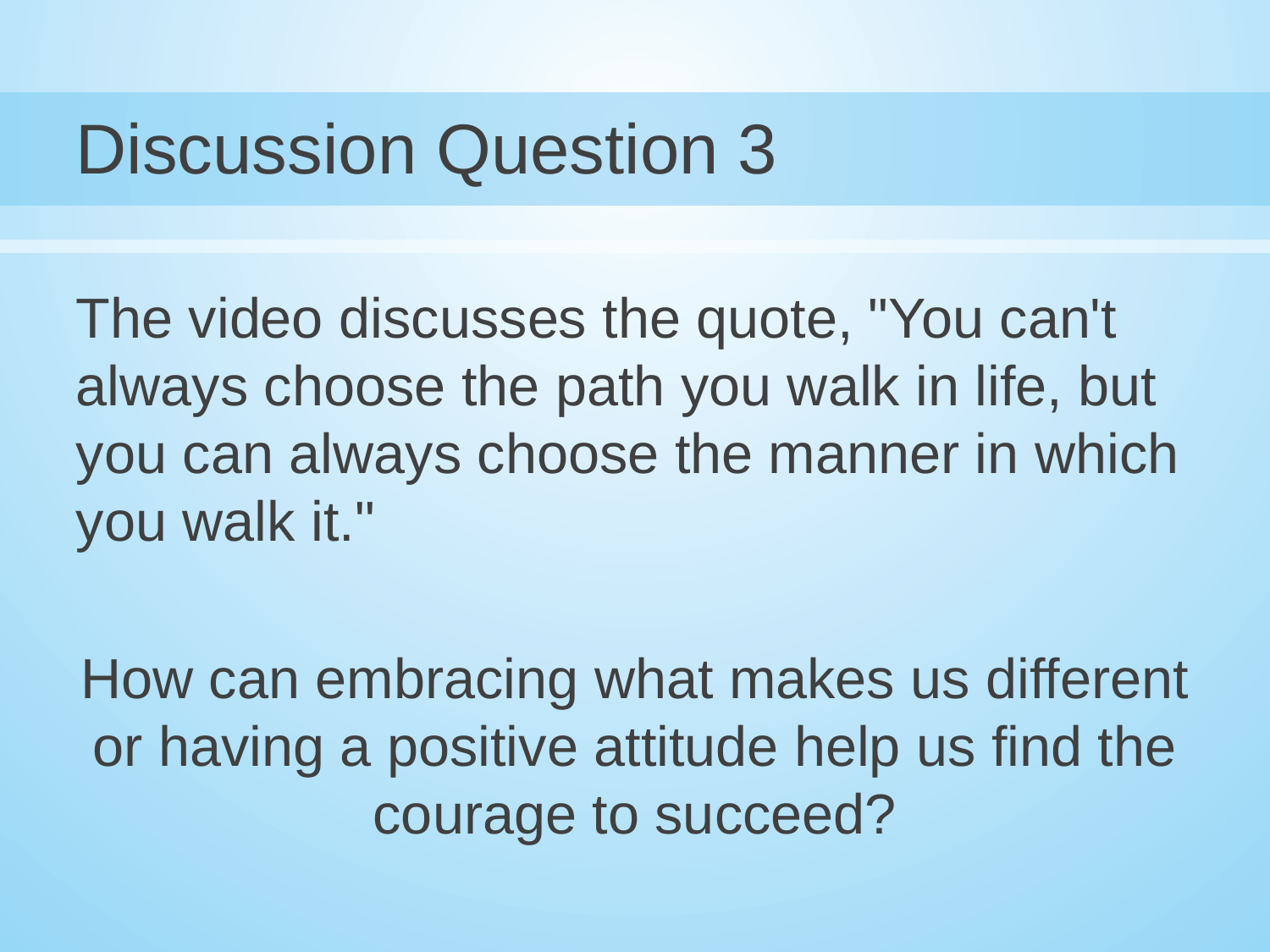

# Discussion Question 3
The video discusses the quote, "You can't always choose the path you walk in life, but you can always choose the manner in which you walk it."

How can embracing what makes us different or having a positive attitude help us find the courage to succeed?